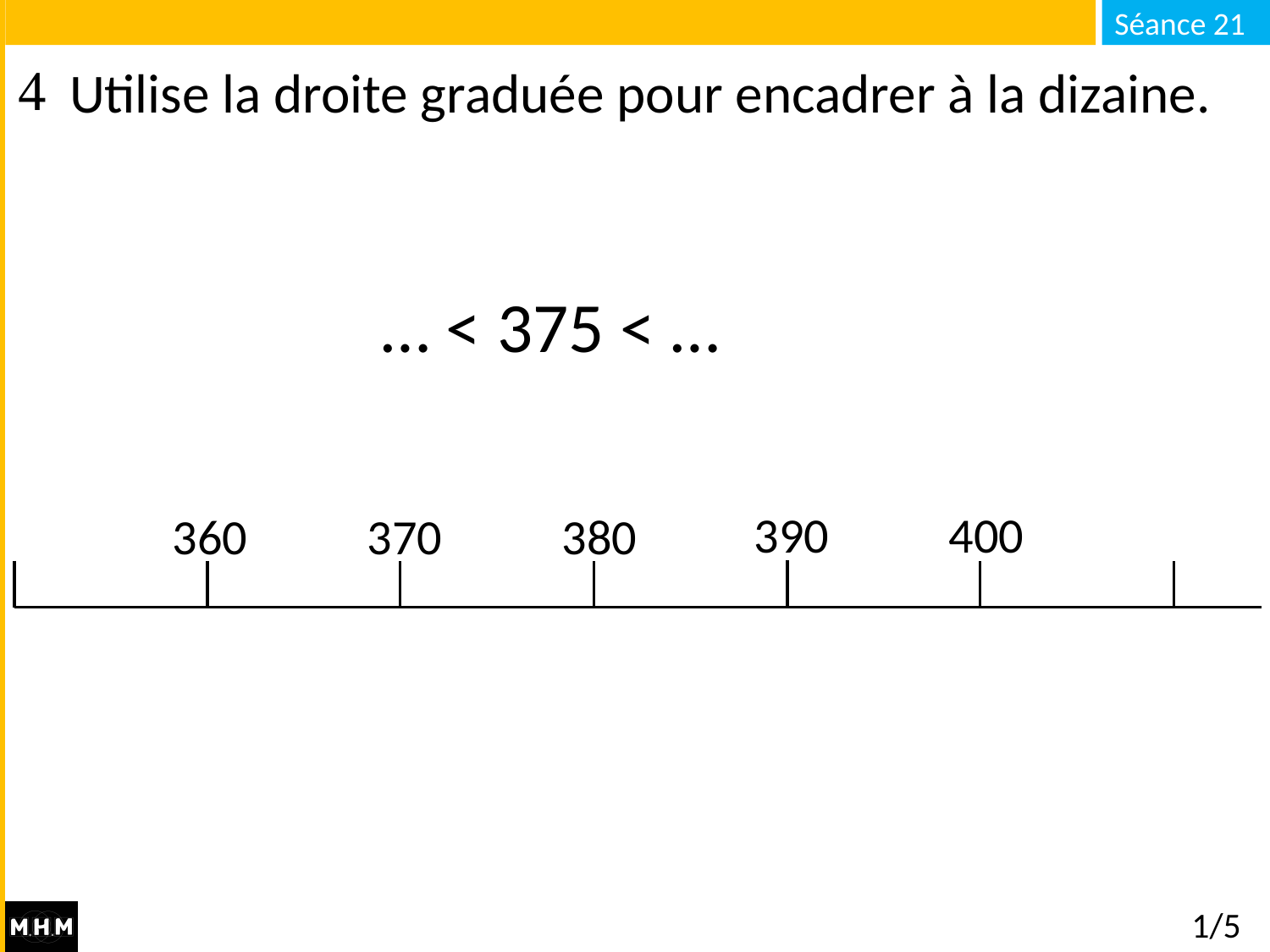

# Utilise la droite graduée pour encadrer à la dizaine.
… < 375 < …
390
400
360
370
380
1/5